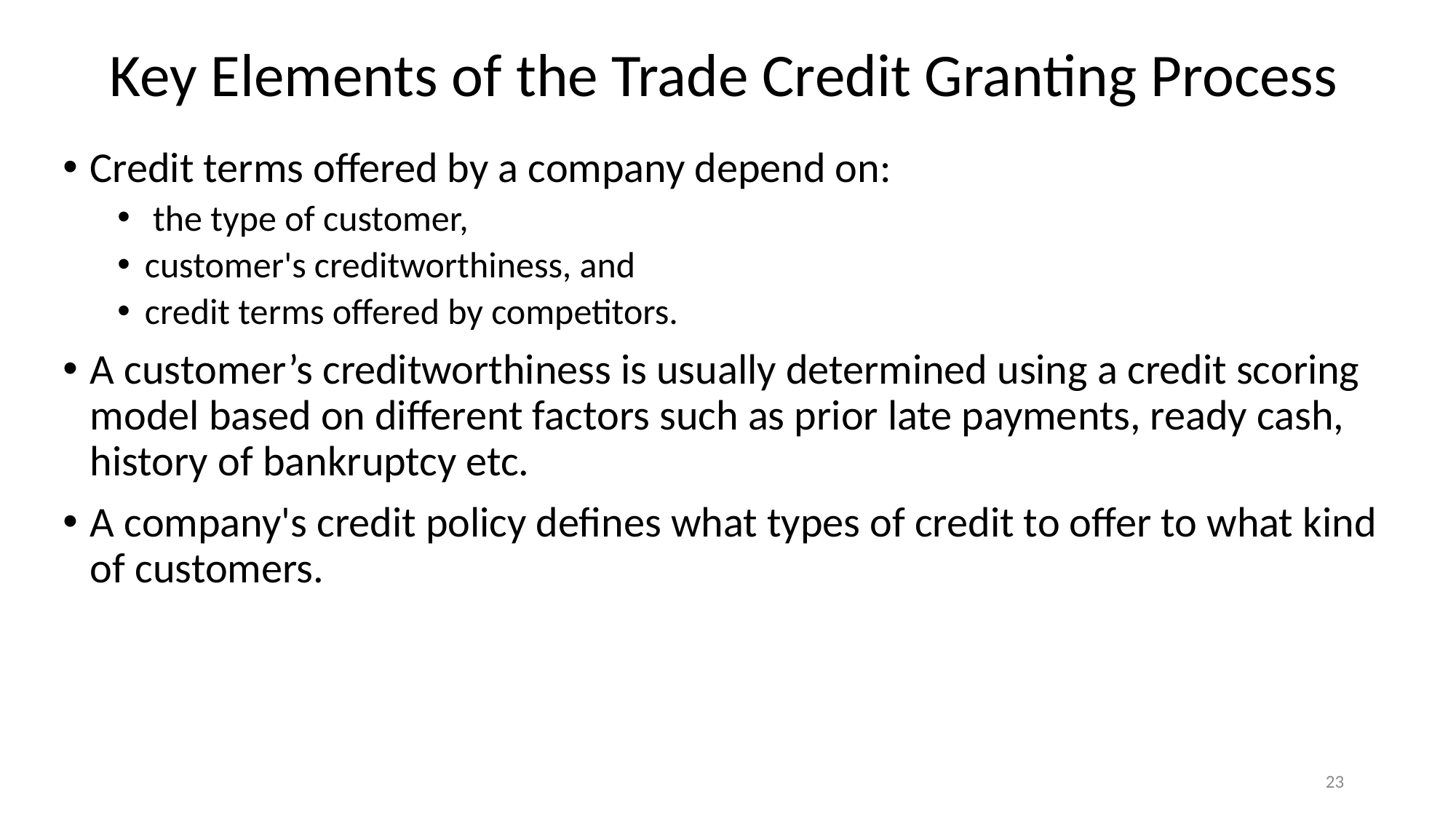

# Key Elements of the Trade Credit Granting Process
Credit terms offered by a company depend on:
 the type of customer,
customer's creditworthiness, and
credit terms offered by competitors.
A customer’s creditworthiness is usually determined using a credit scoring model based on different factors such as prior late payments, ready cash, history of bankruptcy etc.
A company's credit policy defines what types of credit to offer to what kind of customers.
23